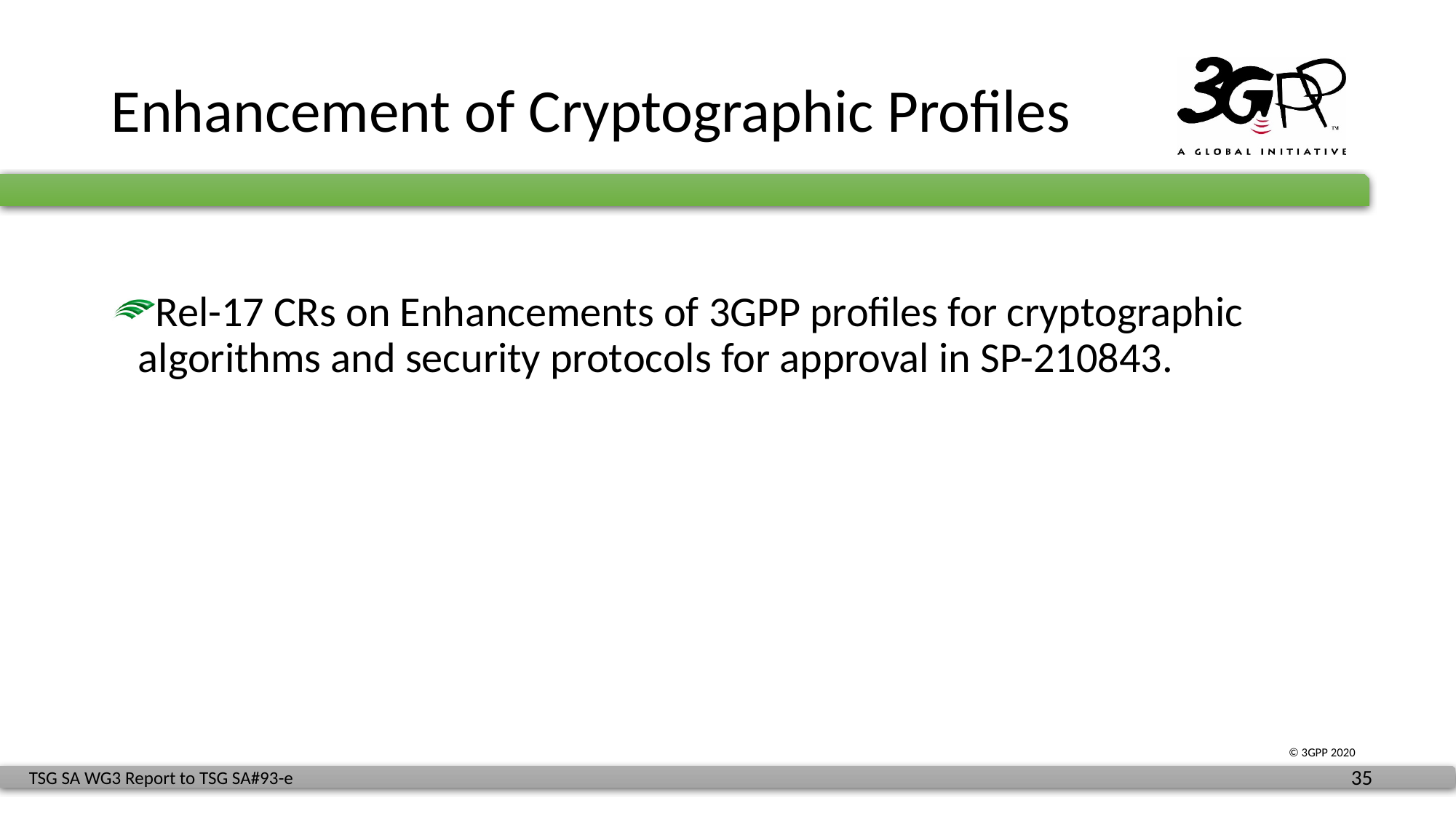

# Enhancement of Cryptographic Profiles

Rel-17 CRs on Enhancements of 3GPP profiles for cryptographic algorithms and security protocols for approval in SP-210843.